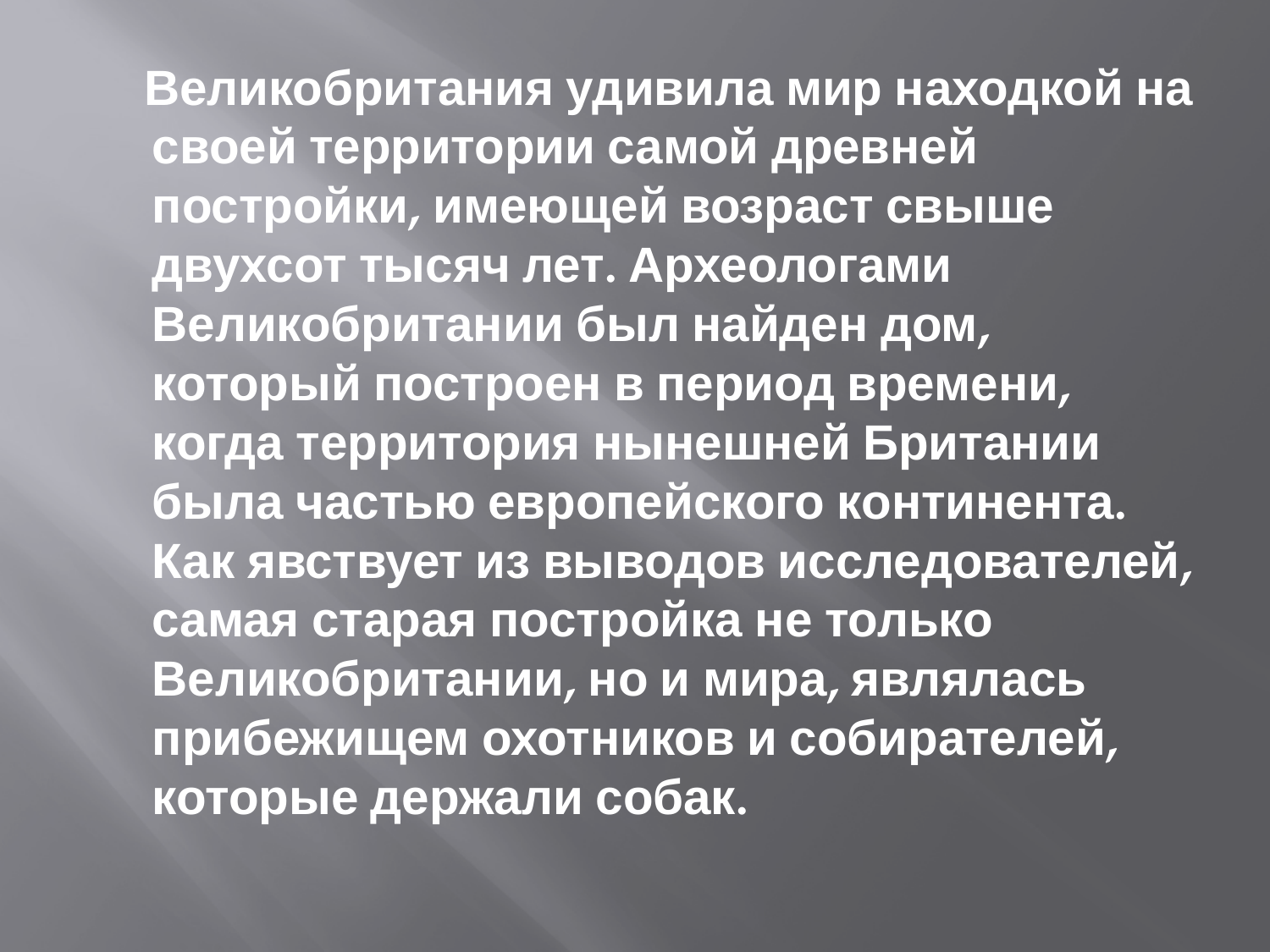

Великобритания удивила мир находкой на своей территории самой древней постройки, имеющей возраст свыше двухсот тысяч лет. Археологами Великобритании был найден дом, который построен в период времени, когда территория нынешней Британии была частью европейского континента. Как явствует из выводов исследователей, самая старая постройка не только Великобритании, но и мира, являлась прибежищем охотников и собирателей, которые держали собак.